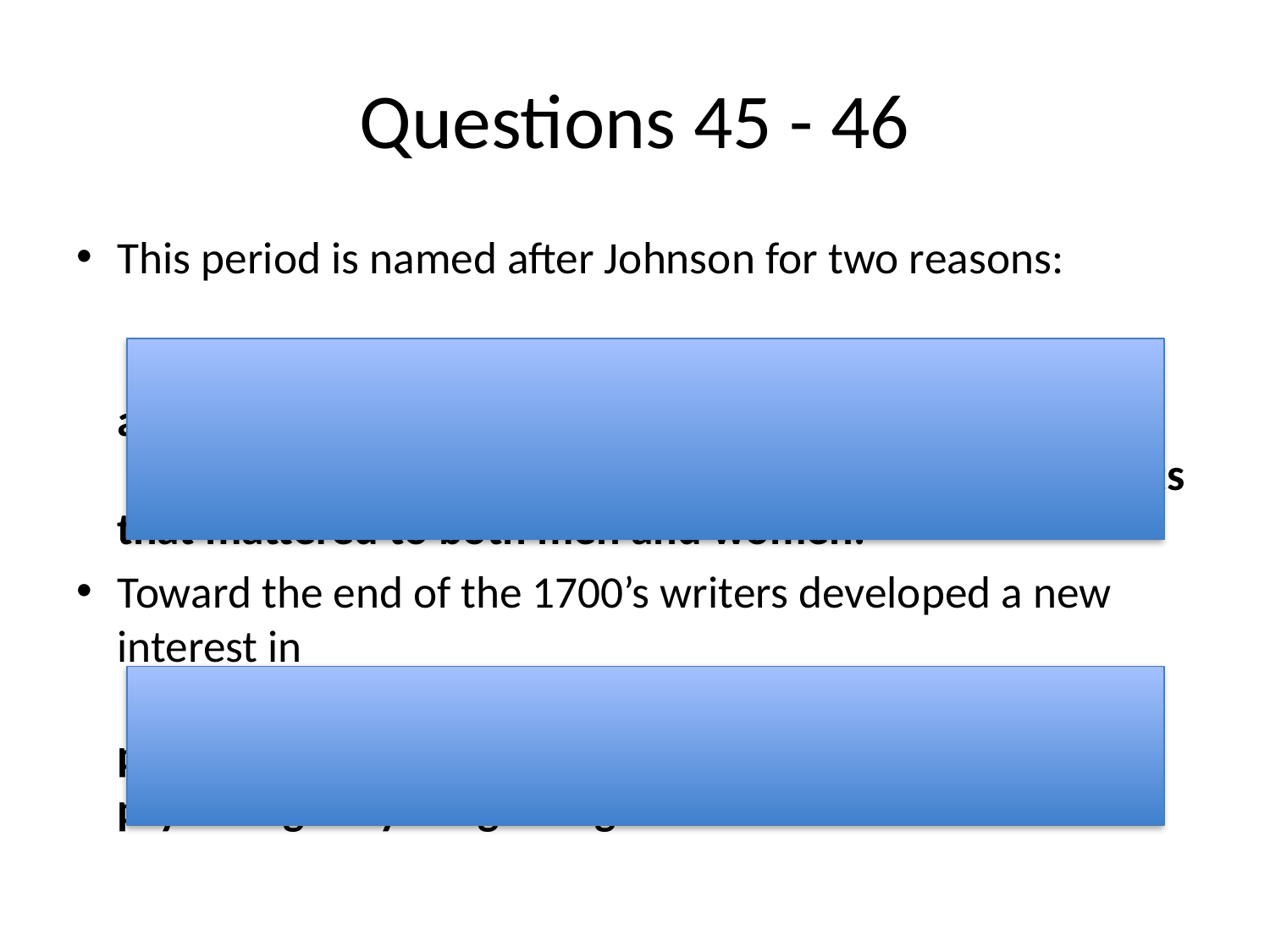

# Questions 45 - 46
This period is named after Johnson for two reasons:  														1.  Very skilled (spoke with authority) in all genres.  														2.  Wrote about subjects that mattered to both men and women.
Toward the end of the 1700’s writers developed a new interest in 										effect of the natural landscape on the human psyche psychology.  How nature affects us psychologically.  Beginning of the Romantics.